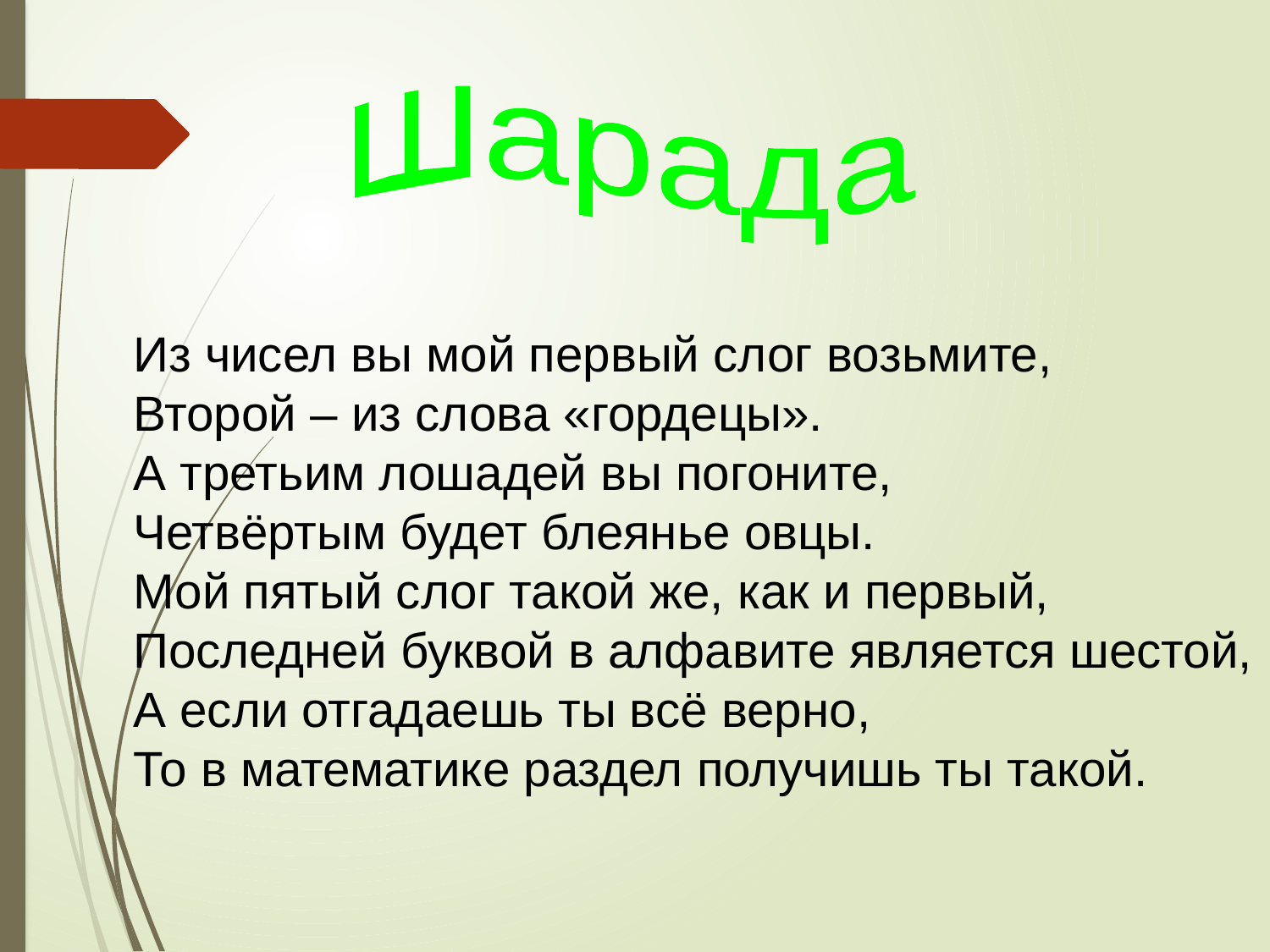

Шарада
Из чисел вы мой первый слог возьмите,
Второй – из слова «гордецы».
А третьим лошадей вы погоните,
Четвёртым будет блеянье овцы.
Мой пятый слог такой же, как и первый,
Последней буквой в алфавите является шестой,
А если отгадаешь ты всё верно,
То в математике раздел получишь ты такой.